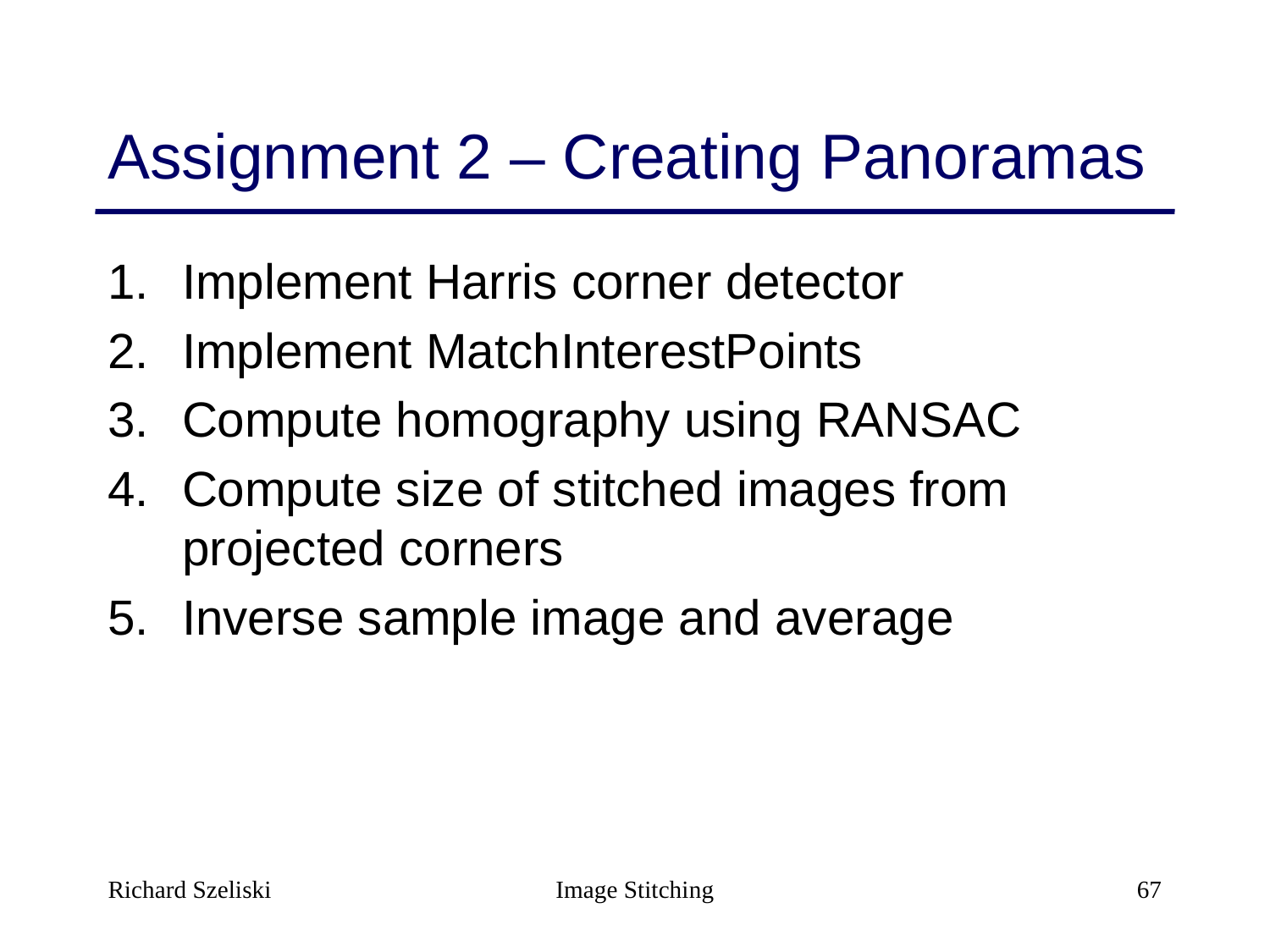

# Assignment 2 – Creating Panoramas
Implement Harris corner detector
Implement MatchInterestPoints
Compute homography using RANSAC
Compute size of stitched images from projected corners
Inverse sample image and average
Richard Szeliski
Image Stitching
67